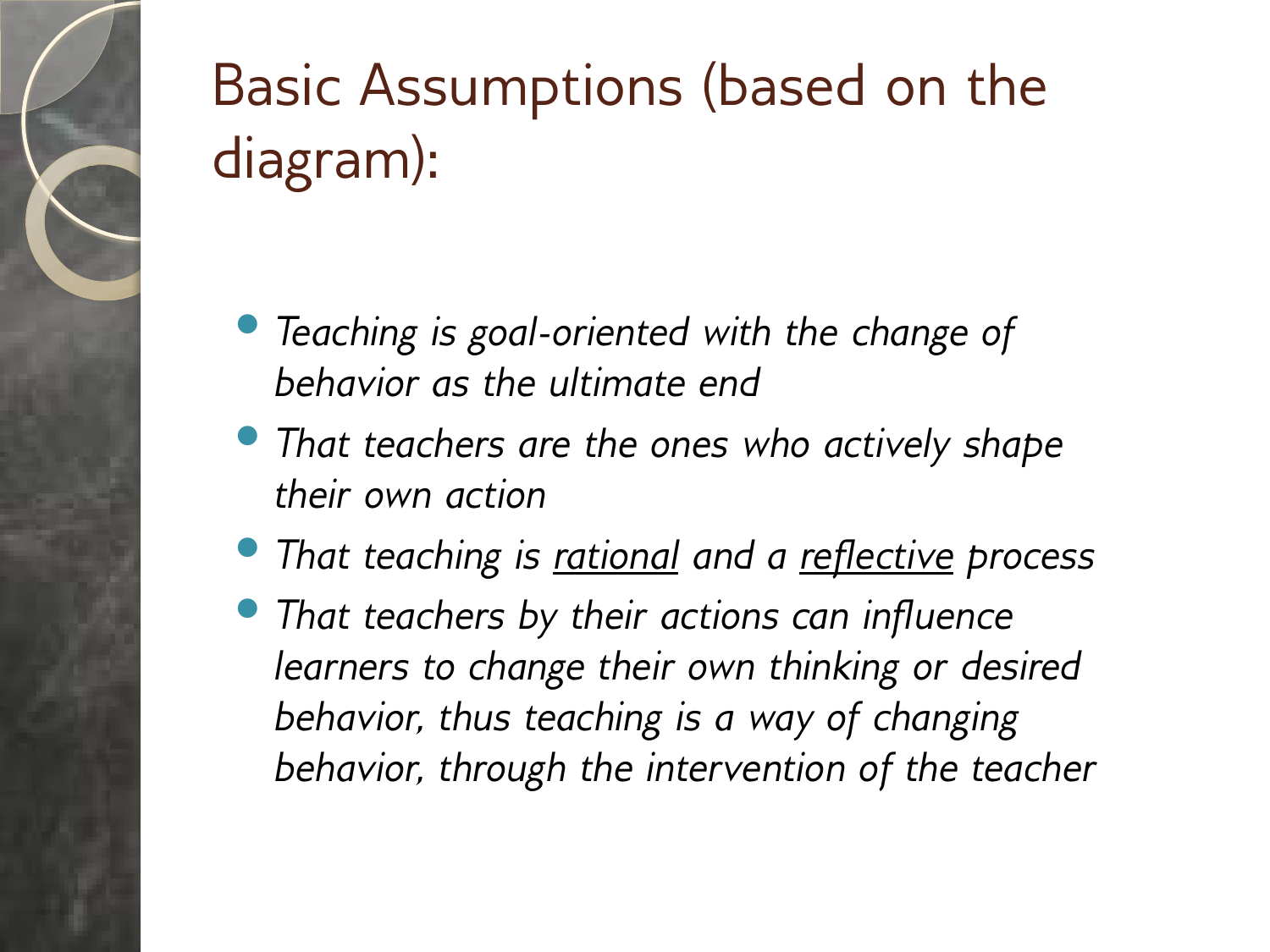

# Basic Assumptions (based on the diagram):

Teaching is goal-oriented with the change of behavior as the ultimate end
That teachers are the ones who actively shape their own action
That teaching is rational and a reflective process
That teachers by their actions can influence learners to change their own thinking or desired behavior, thus teaching is a way of changing behavior, through the intervention of the teacher